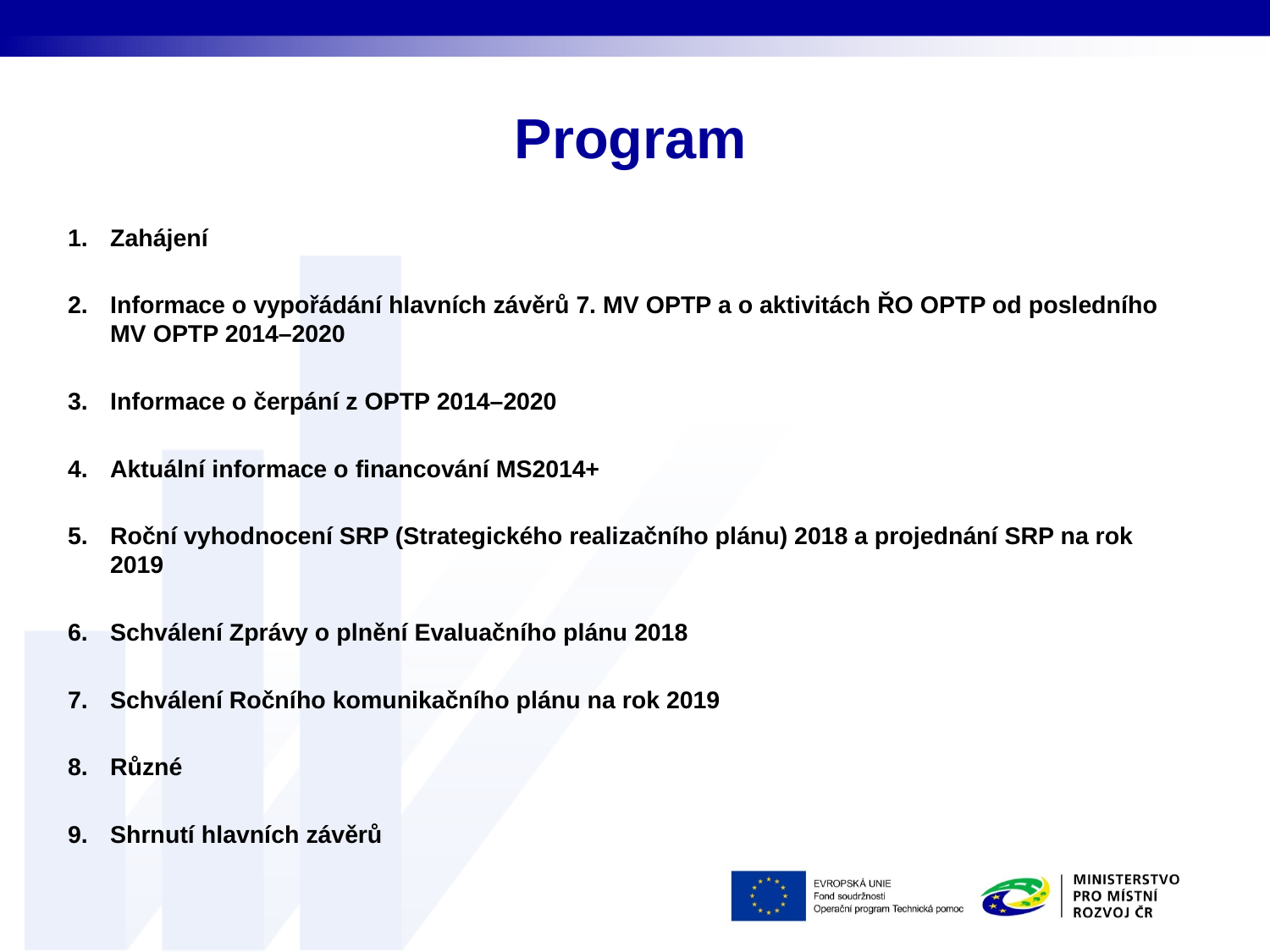

# Program
Zahájení

Informace o vypořádání hlavních závěrů 7. MV OPTP a o aktivitách ŘO OPTP od posledního MV OPTP 2014–2020

Informace o čerpání z OPTP 2014–2020

Aktuální informace o financování MS2014+

Roční vyhodnocení SRP (Strategického realizačního plánu) 2018 a projednání SRP na rok 2019

Schválení Zprávy o plnění Evaluačního plánu 2018

Schválení Ročního komunikačního plánu na rok 2019

Různé

Shrnutí hlavních závěrů